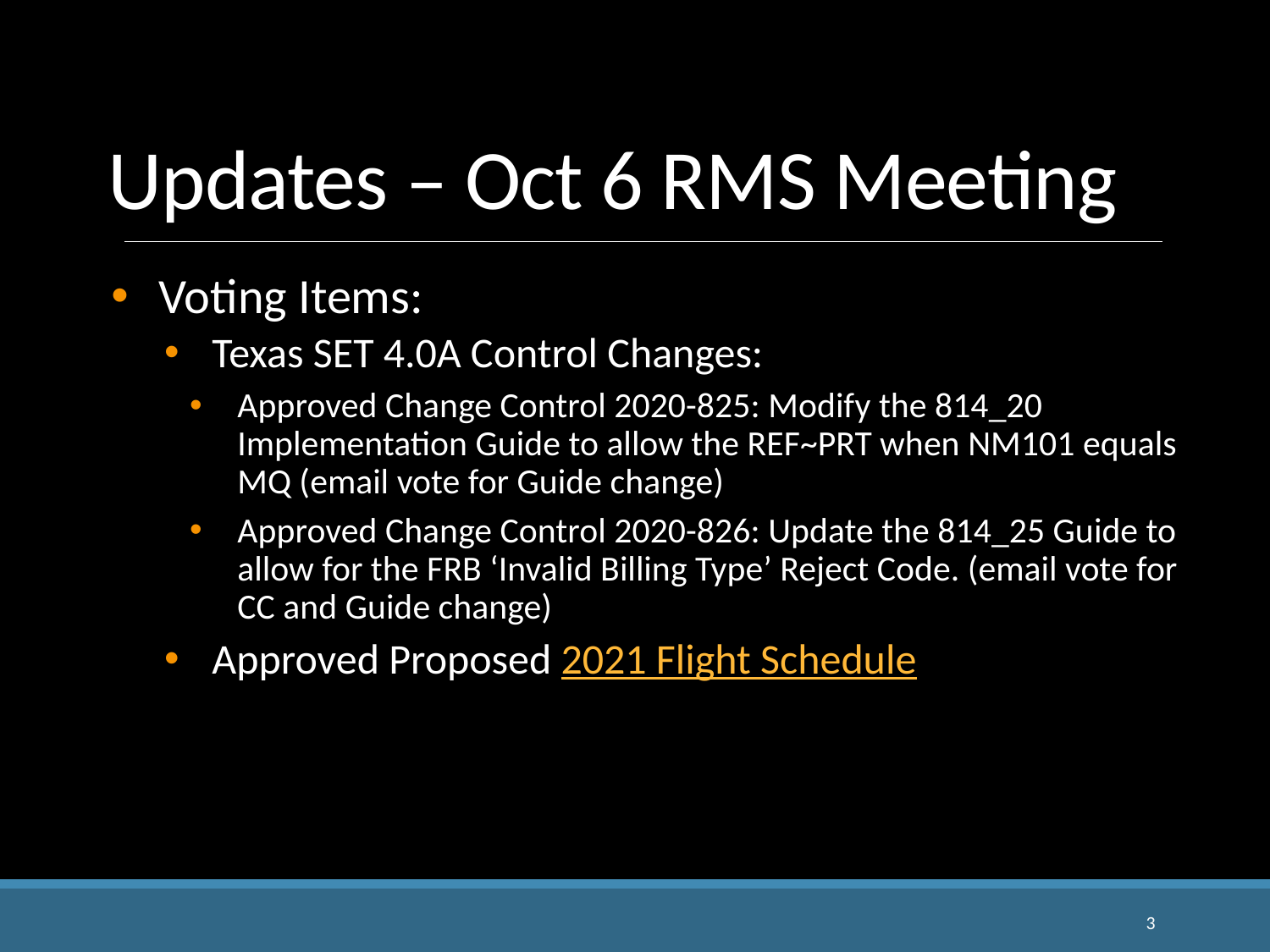

# Updates – Oct 6 RMS Meeting
Voting Items:
Texas SET 4.0A Control Changes:
Approved Change Control 2020-825: Modify the 814_20 Implementation Guide to allow the REF~PRT when NM101 equals MQ (email vote for Guide change)
Approved Change Control 2020-826: Update the 814_25 Guide to allow for the FRB ‘Invalid Billing Type’ Reject Code. (email vote for CC and Guide change)
Approved Proposed 2021 Flight Schedule
3